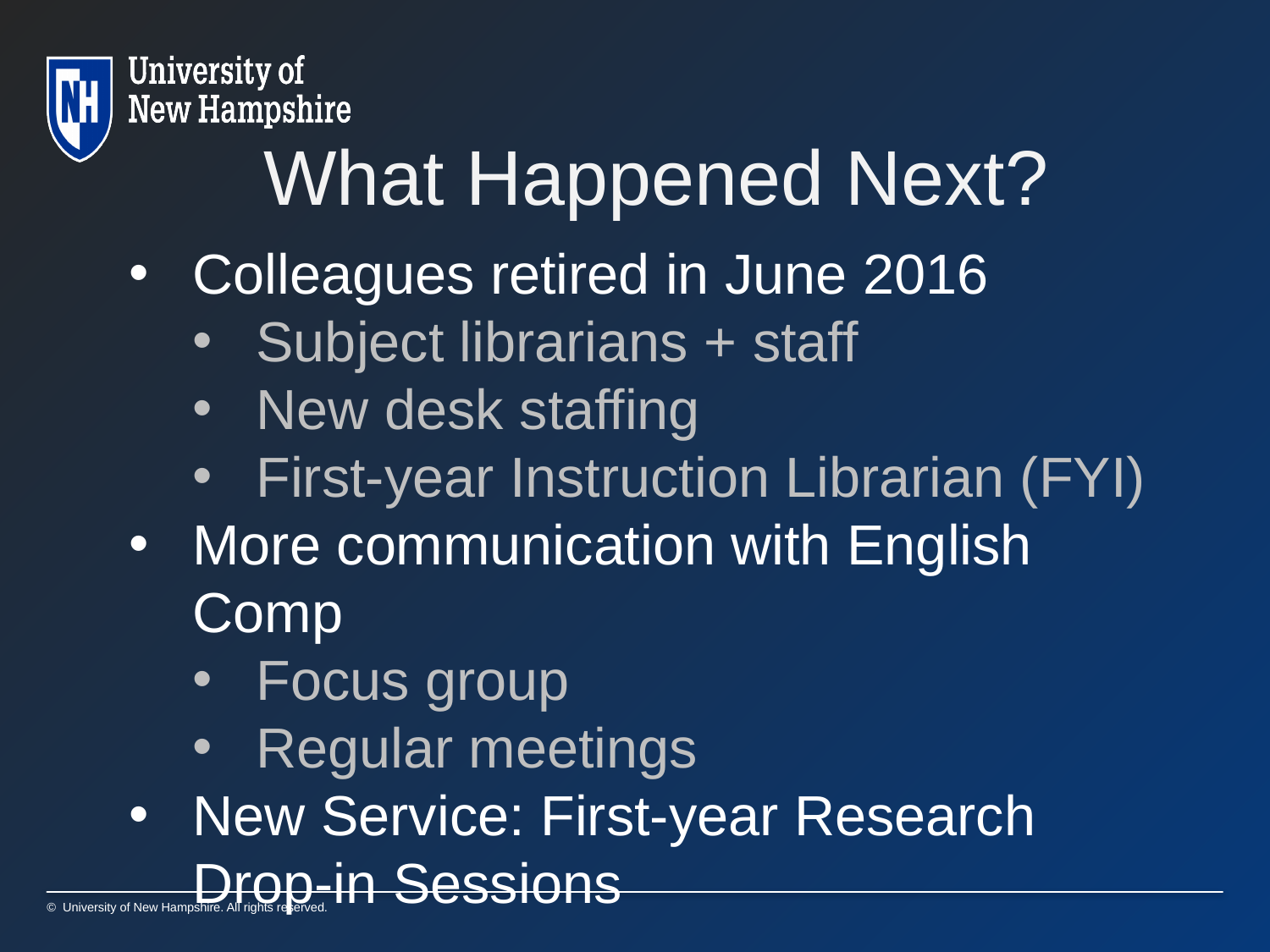

# What Happened Next?
Colleagues retired in June 2016
Subject librarians + staff
New desk staffing
First-year Instruction Librarian (FYI)
More communication with English Comp
Focus group
Regular meetings
New Service: First-year Research Drop-in Sessions